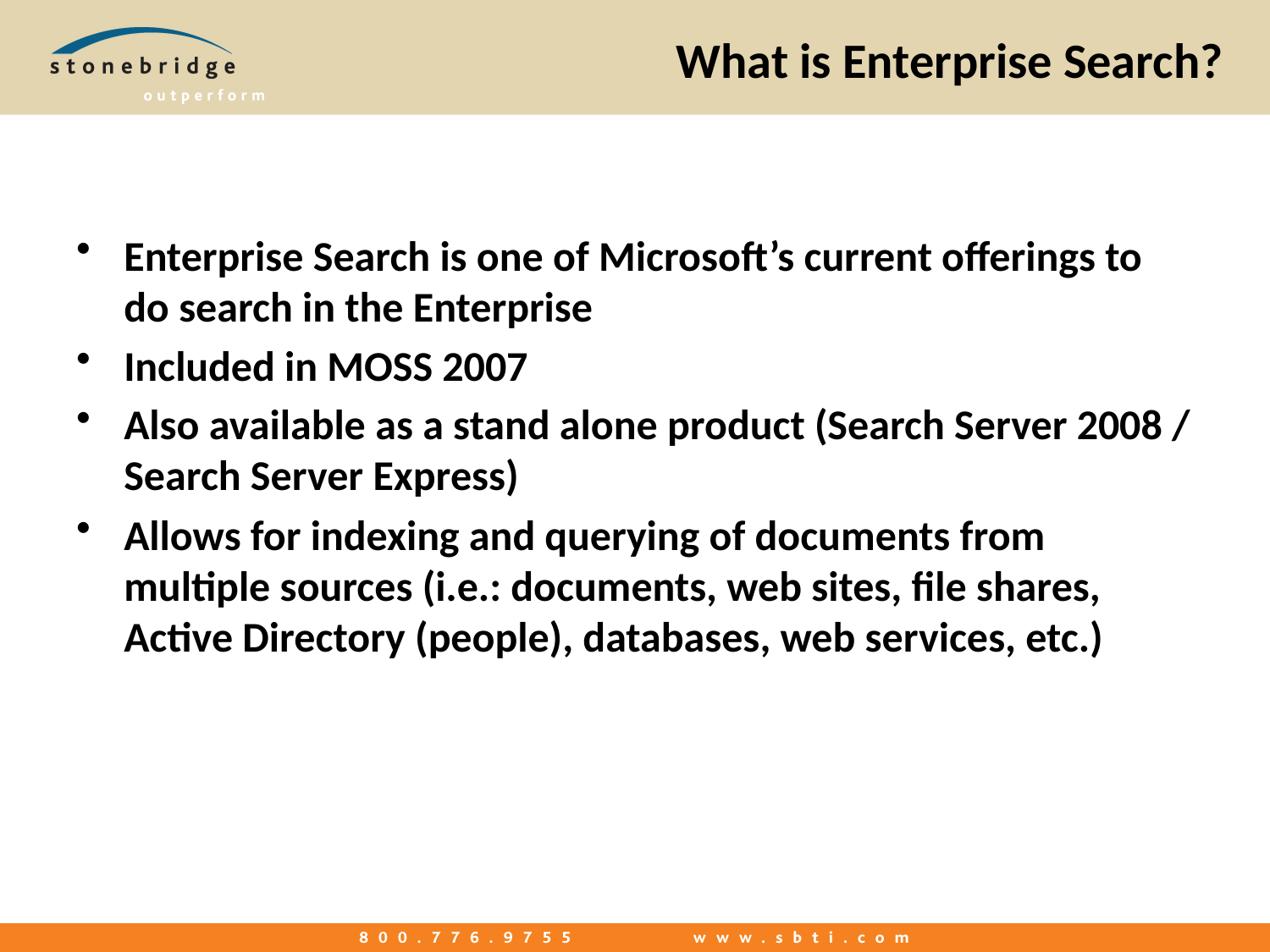

# What is Enterprise Search?
Enterprise Search is one of Microsoft’s current offerings to do search in the Enterprise
Included in MOSS 2007
Also available as a stand alone product (Search Server 2008 / Search Server Express)
Allows for indexing and querying of documents from multiple sources (i.e.: documents, web sites, file shares, Active Directory (people), databases, web services, etc.)